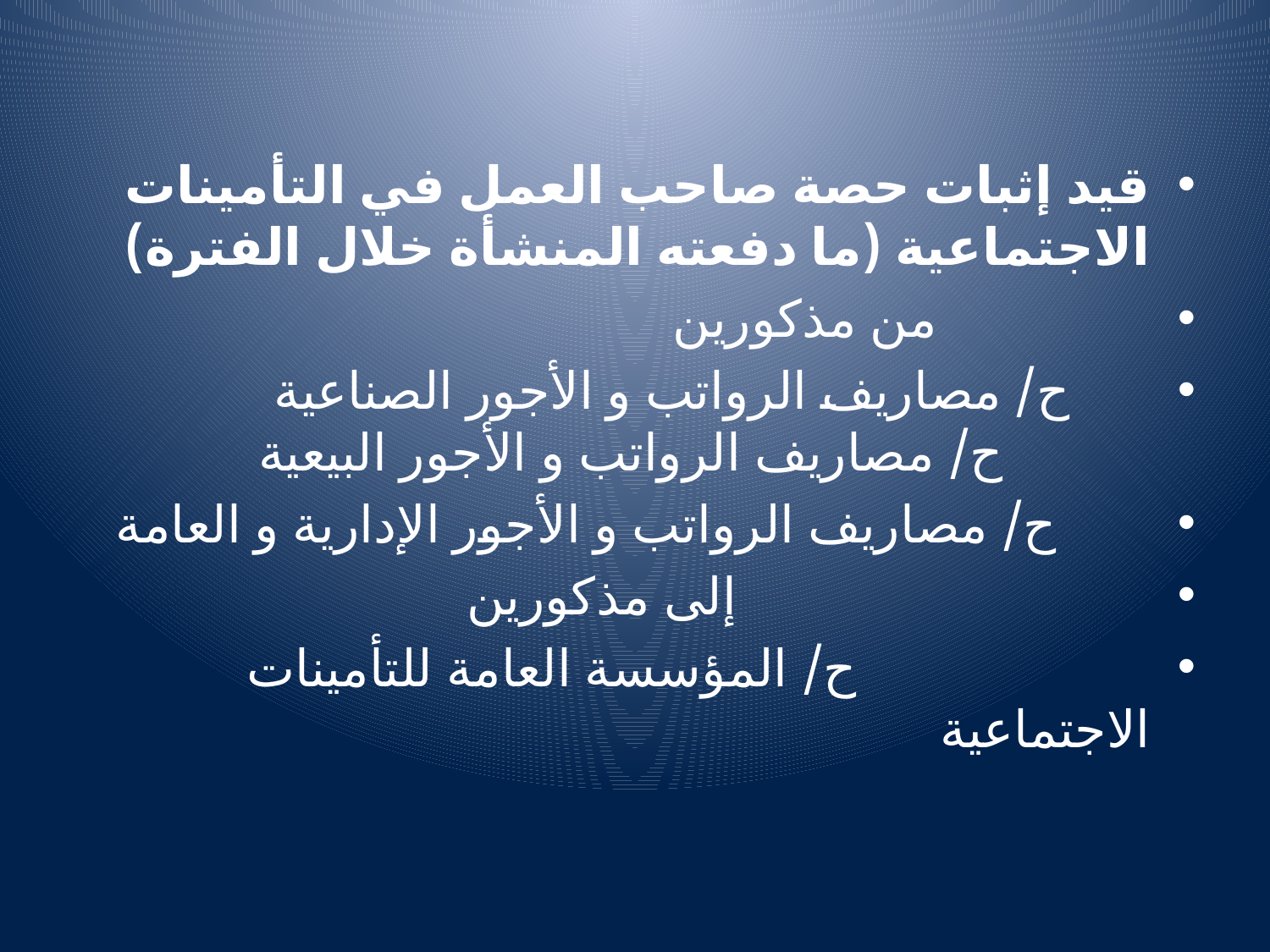

#
قيد إثبات حصة صاحب العمل في التأمينات الاجتماعية (ما دفعته المنشأة خلال الفترة)
                من مذكورين
      ح/ مصاريف الرواتب و الأجور الصناعية                          ح/ مصاريف الرواتب و الأجور البيعية
       ح/ مصاريف الرواتب و الأجور الإدارية و العامة
                               إلى مذكورين
                      ح/ المؤسسة العامة للتأمينات الاجتماعية